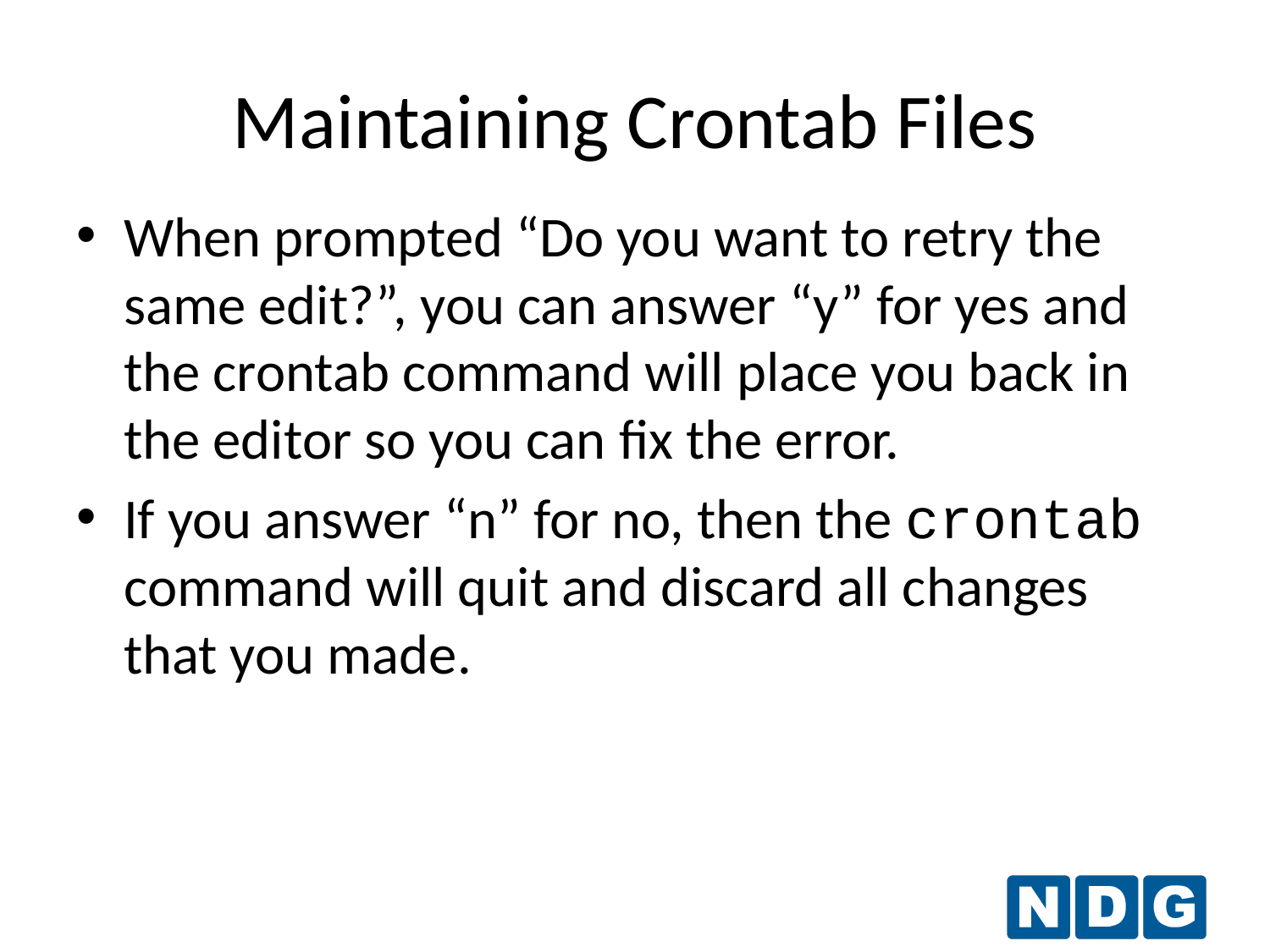

Maintaining Crontab Files
When prompted “Do you want to retry the same edit?”, you can answer “y” for yes and the crontab command will place you back in the editor so you can fix the error.
If you answer “n” for no, then the crontab command will quit and discard all changes that you made.